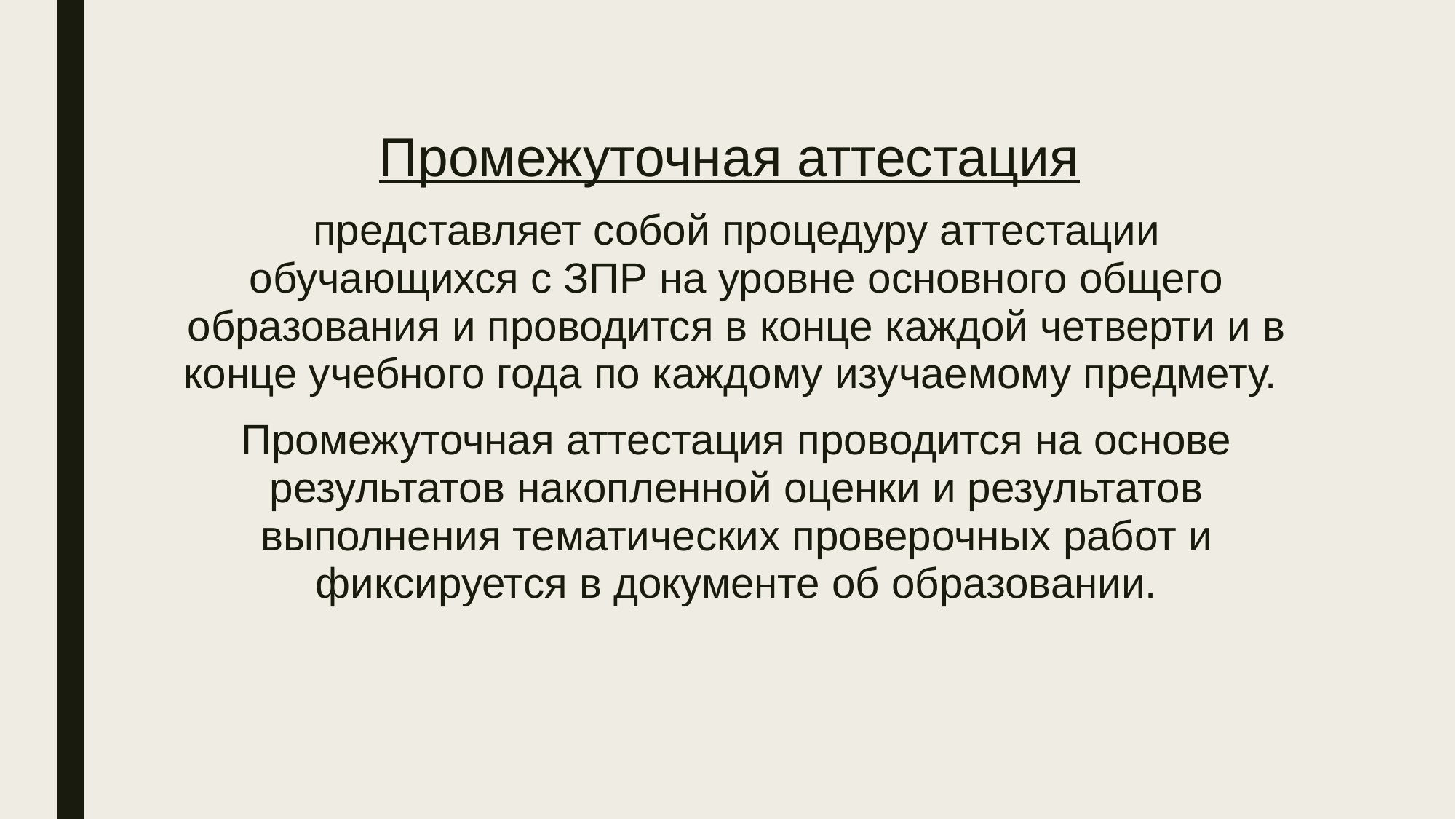

Промежуточная аттестация
представляет собой процедуру аттестации обучающихся с ЗПР на уровне основного общего образования и проводится в конце каждой четверти и в конце учебного года по каждому изучаемому предмету.
Промежуточная аттестация проводится на основе результатов накопленной оценки и результатов выполнения тематических проверочных работ и фиксируется в документе об образовании.